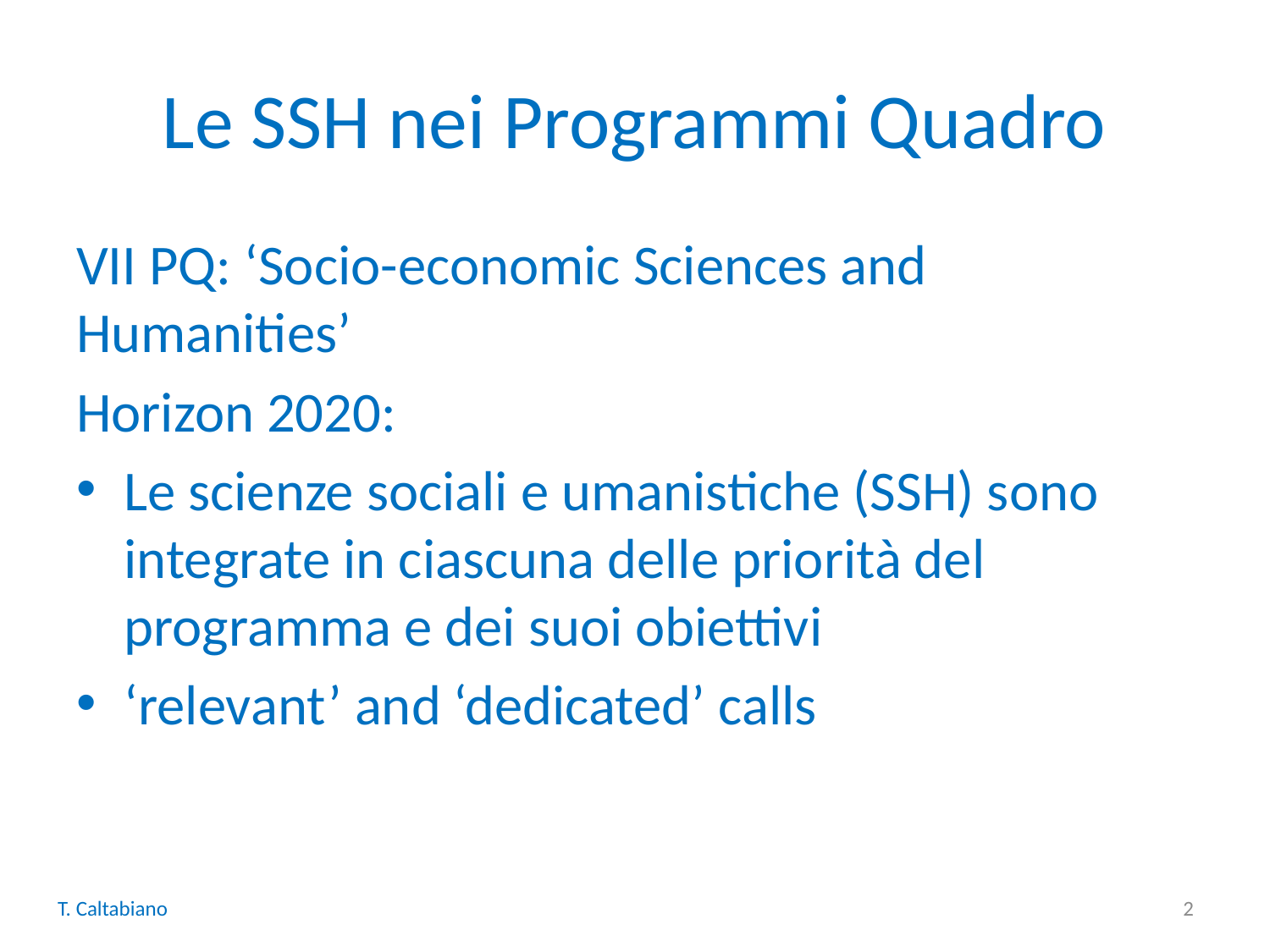

# Le SSH nei Programmi Quadro
VII PQ: ‘Socio-economic Sciences and Humanities’
Horizon 2020:
Le scienze sociali e umanistiche (SSH) sono integrate in ciascuna delle priorità del programma e dei suoi obiettivi
‘relevant’ and ‘dedicated’ calls

T. Caltabiano
2